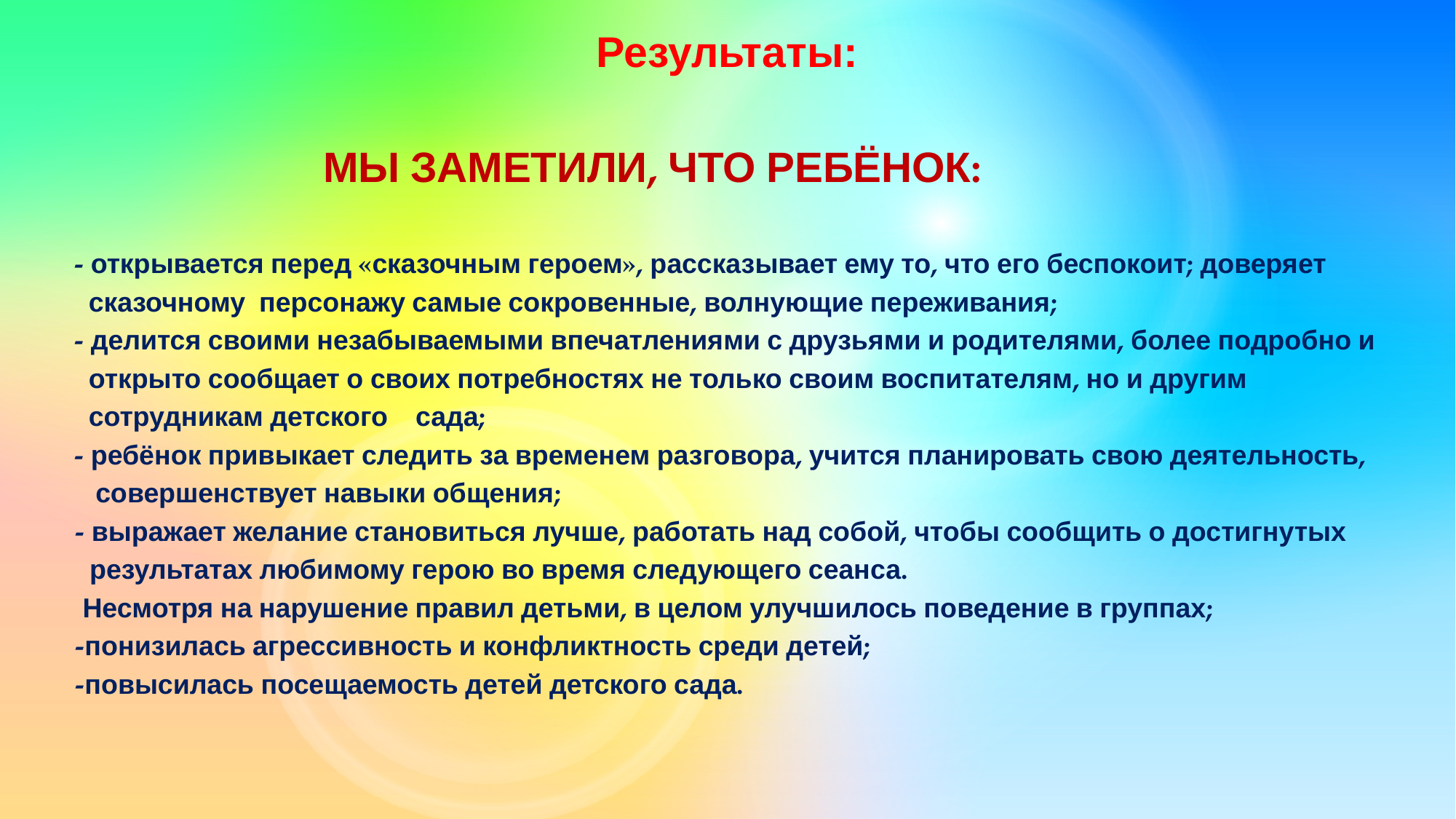

# Результаты:
Мы заметили, что ребёнок:
   - открывается перед «сказочным героем», рассказывает ему то, что его беспокоит; доверяет
     сказочному  персонажу самые сокровенные, волнующие переживания;
   - делится своими незабываемыми впечатлениями с друзьями и родителями, более подробно и
     открыто сообщает о своих потребностях не только своим воспитателям, но и другим
     сотрудникам детского    сада;
   - ребёнок привыкает следить за временем разговора, учится планировать свою деятельность,
      совершенствует навыки общения;
 - выражает желание становиться лучше, работать над собой, чтобы сообщить о достигнутых
   результатах любимому герою во время следующего сеанса.
  Несмотря на нарушение правил детьми, в целом улучшилось поведение в группах;
 -понизилась агрессивность и конфликтность среди детей;
 -повысилась посещаемость детей детского сада.